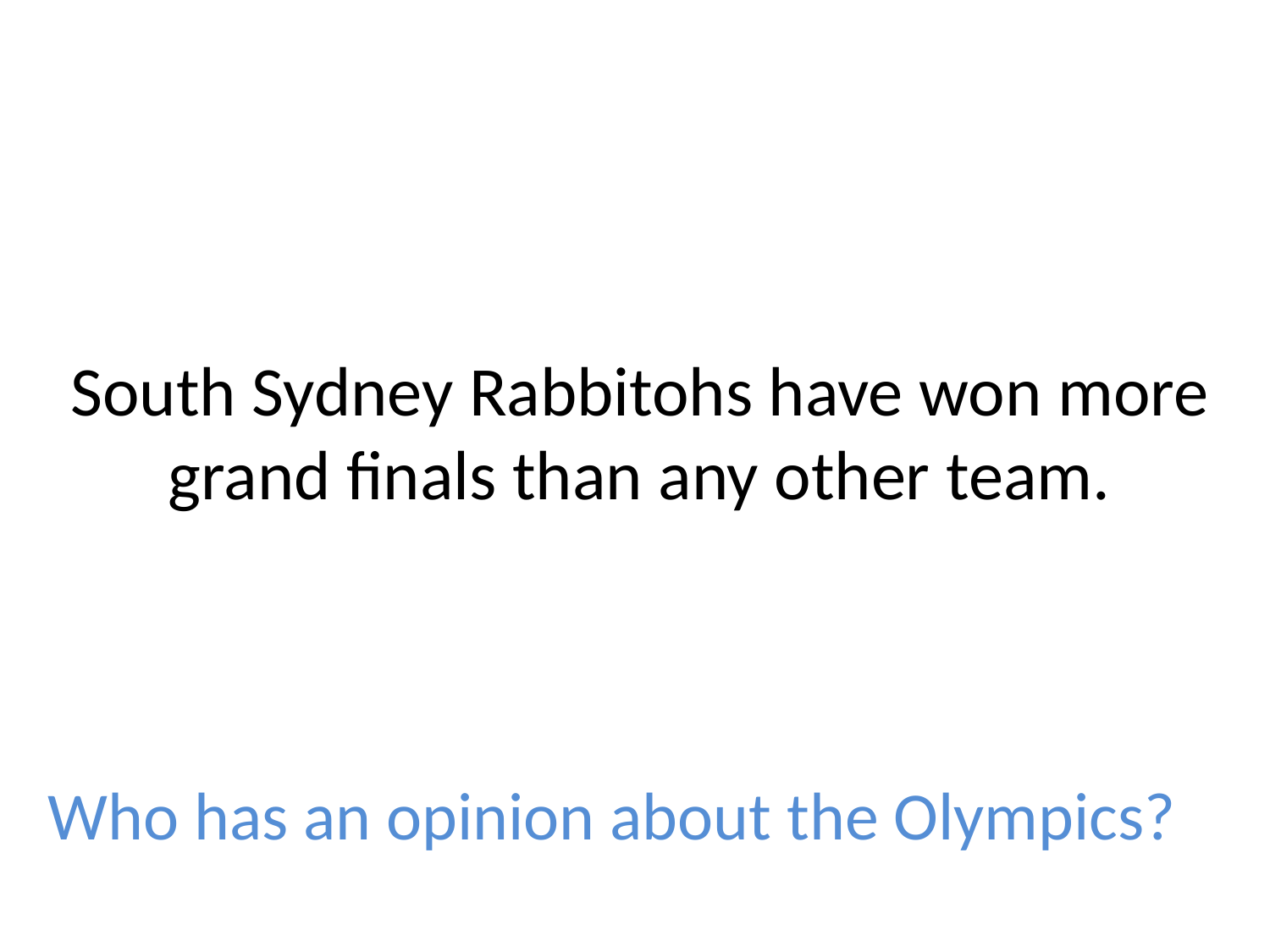

# South Sydney Rabbitohs have won more grand finals than any other team.
Who has an opinion about the Olympics?